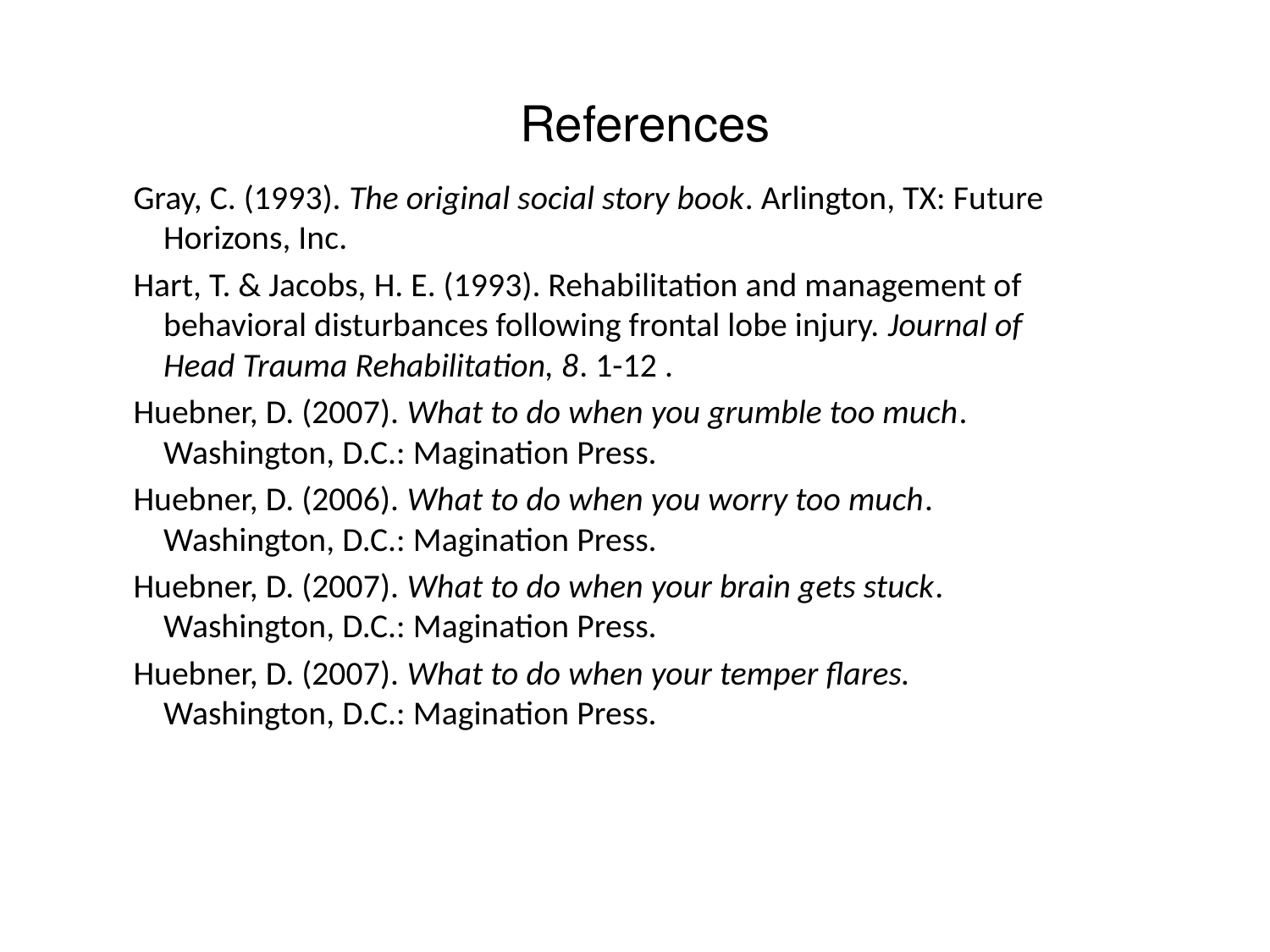

# References
Gray, C. (1993). The original social story book. Arlington, TX: Future Horizons, Inc.
Hart, T. & Jacobs, H. E. (1993). Rehabilitation and management of behavioral disturbances following frontal lobe injury. Journal of Head Trauma Rehabilitation, 8. 1-12 .
Huebner, D. (2007). What to do when you grumble too much. Washington, D.C.: Magination Press.
Huebner, D. (2006). What to do when you worry too much. Washington, D.C.: Magination Press.
Huebner, D. (2007). What to do when your brain gets stuck. Washington, D.C.: Magination Press.
Huebner, D. (2007). What to do when your temper flares. Washington, D.C.: Magination Press.